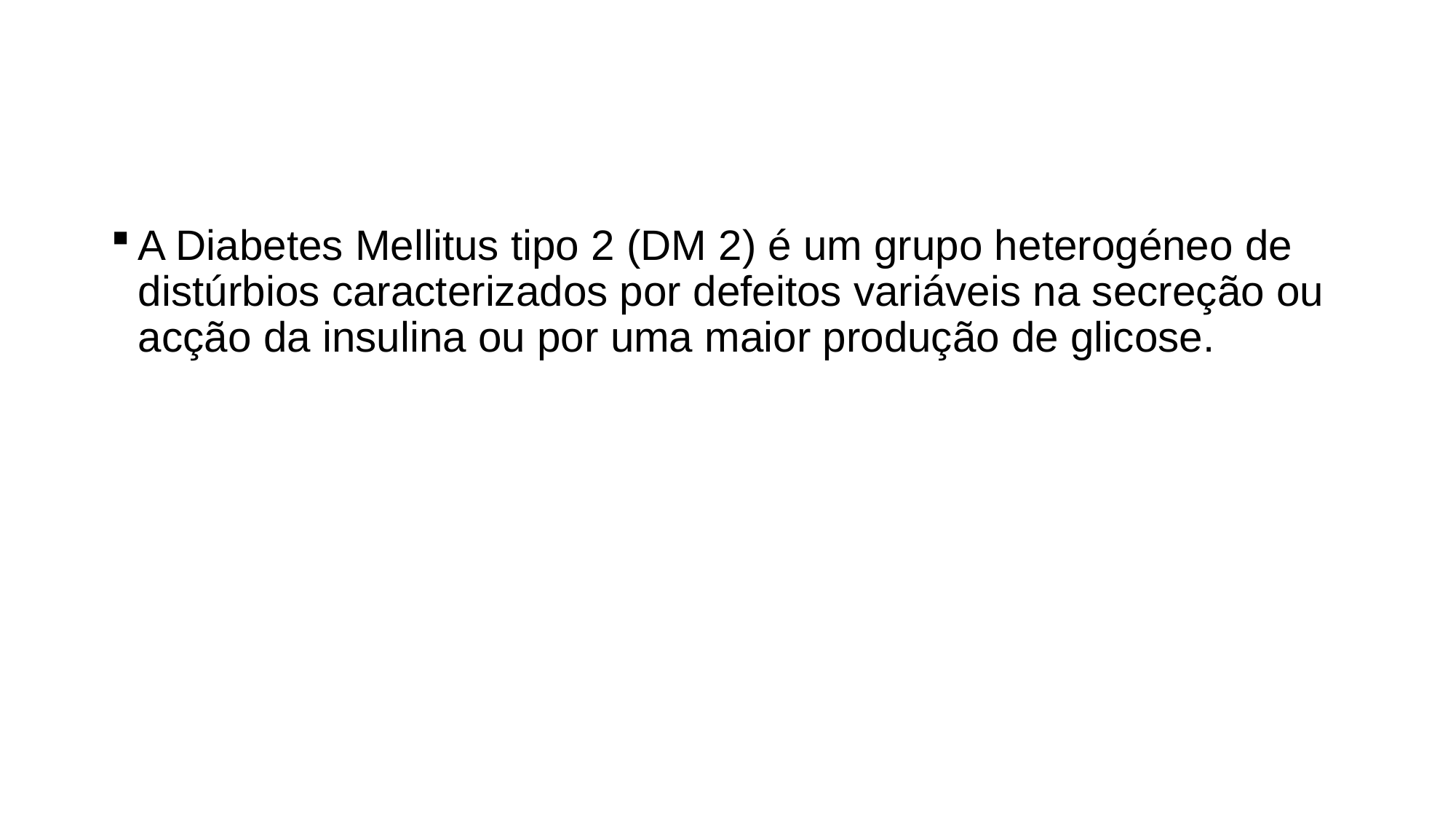

#
A Diabetes Mellitus tipo 2 (DM 2) é um grupo heterogéneo de distúrbios caracterizados por defeitos variáveis na secreção ou acção da insulina ou por uma maior produção de glicose.